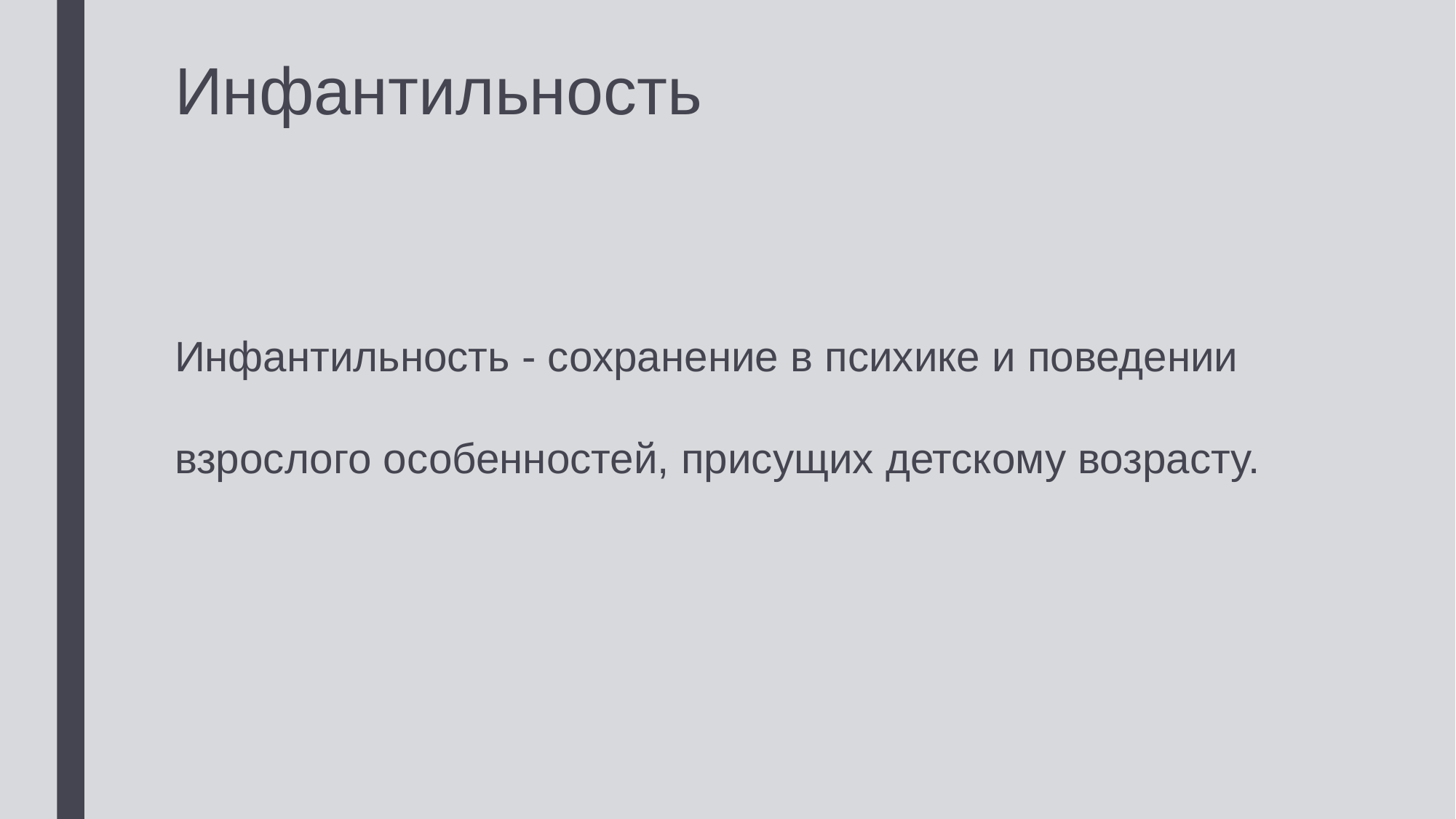

# Инфантильность
Инфантильность - сохранение в психике и поведении взрослого особенностей, присущих детскому возрасту.